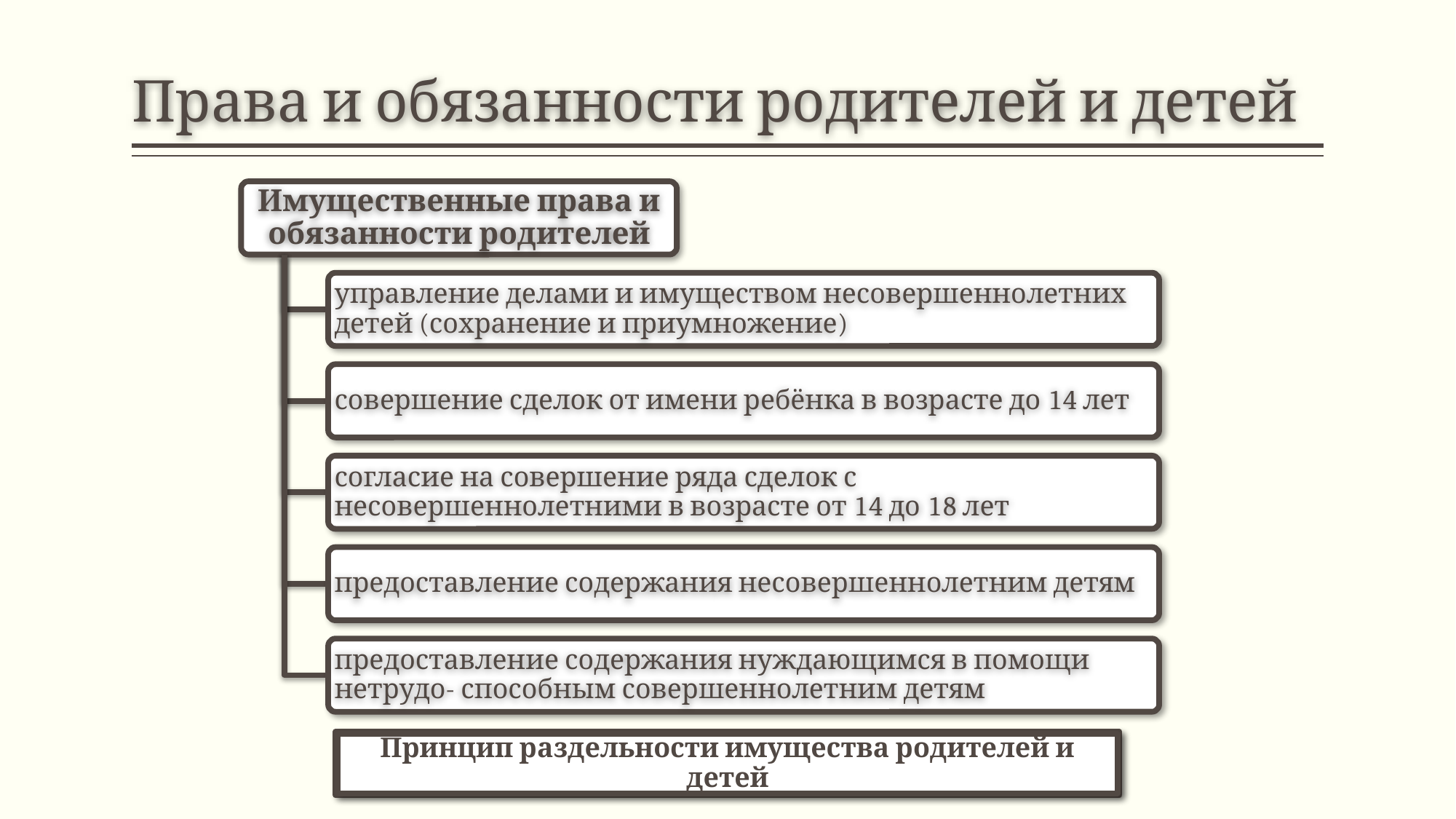

# Права и обязанности родителей и детей

Имущественные права и обязанности родителей

управление делами и имуществом несовершеннолетних детей (сохранение и приумножение)

совершение сделок от имени ребёнка в возрасте до 14 лет

согласие на совершение ряда сделок с несовершеннолетними в возрасте от 14 до 18 лет

предоставление содержания несовершеннолетним детям

предоставление содержания нуждающимся в помощи нетрудо- способным совершеннолетним детям

Принцип раздельности имущества родителей и детей